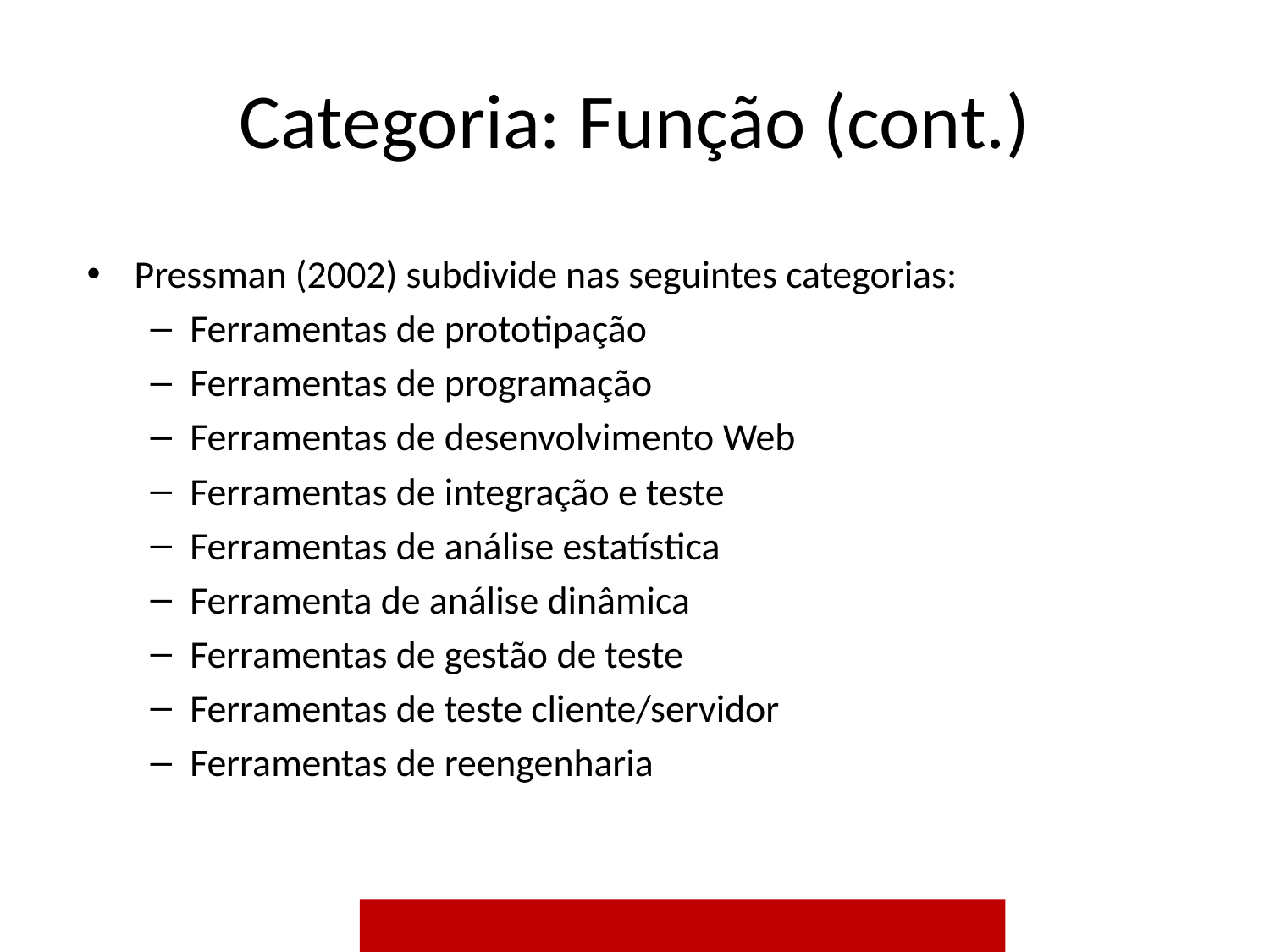

# Categoria: Função (cont.)
Pressman (2002) subdivide nas seguintes categorias:
Ferramentas de prototipação
Ferramentas de programação
Ferramentas de desenvolvimento Web
Ferramentas de integração e teste
Ferramentas de análise estatística
Ferramenta de análise dinâmica
Ferramentas de gestão de teste
Ferramentas de teste cliente/servidor
Ferramentas de reengenharia